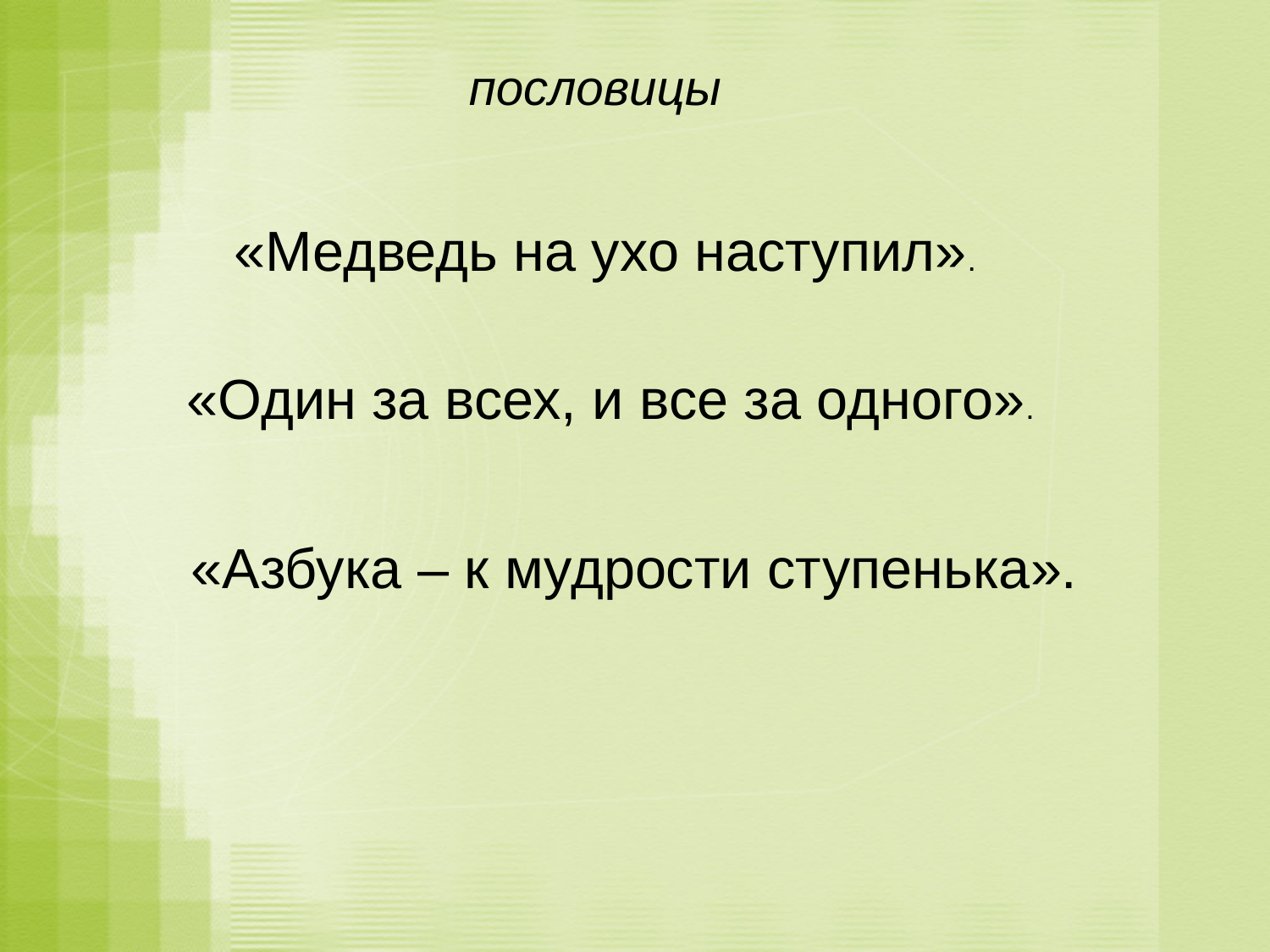

пословицы
«Медведь на ухо наступил».
«Один за всех, и все за одного».
«Азбука – к мудрости ступенька».